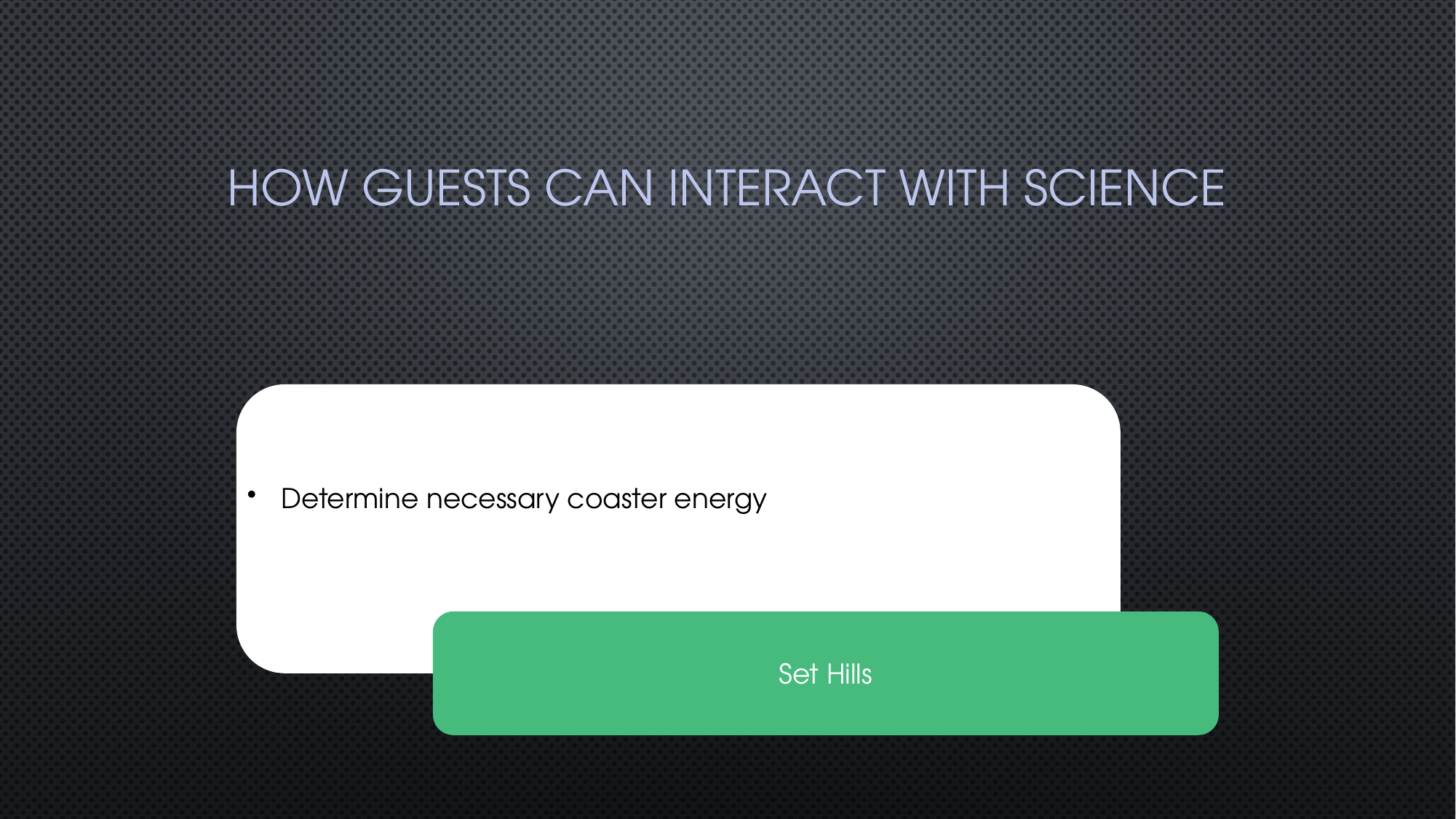

# How Guests Can Interact with Science
Set Hills
Determine necessary coaster energy